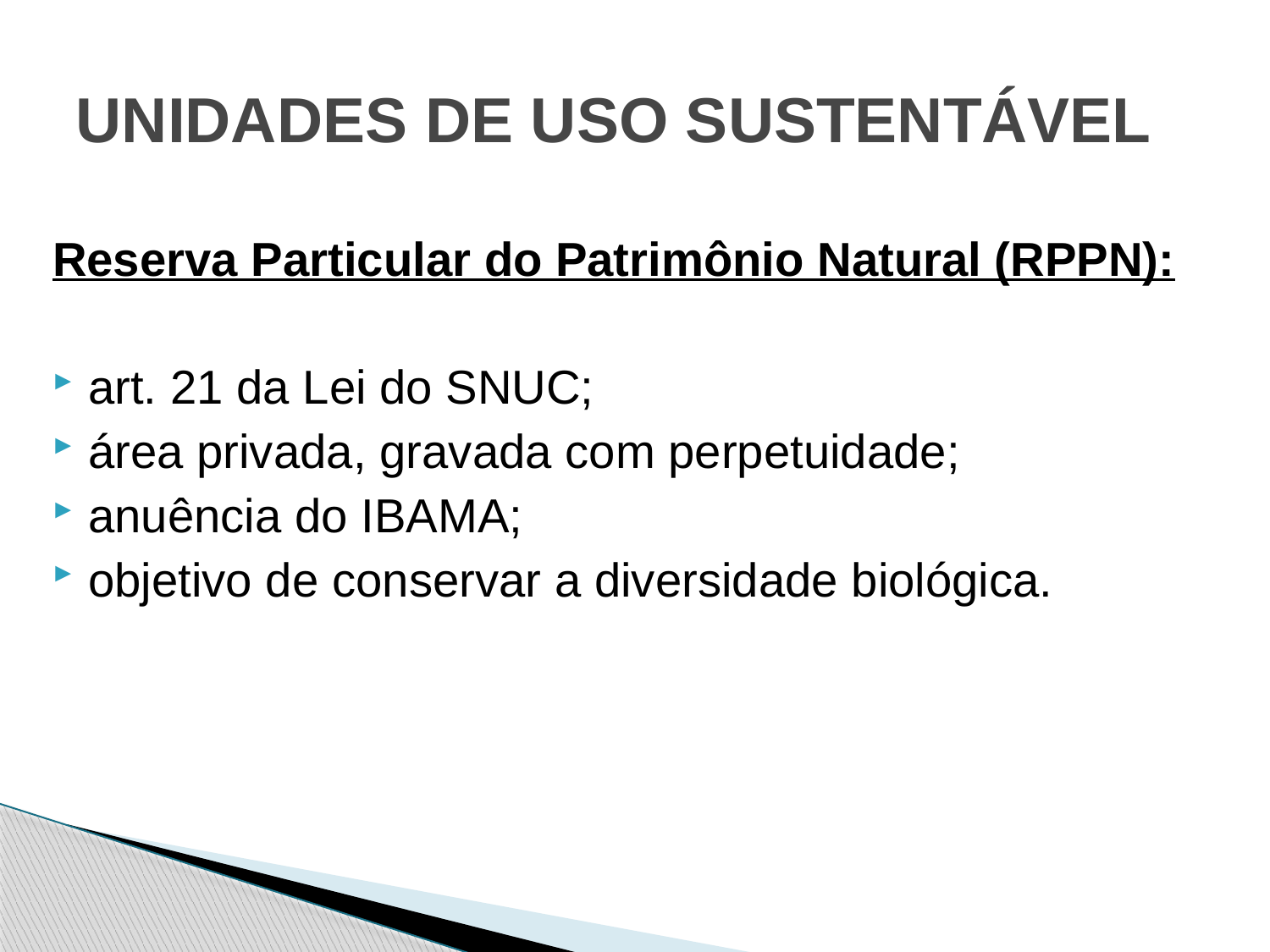

# UNIDADES DE USO SUSTENTÁVEL
Reserva Particular do Patrimônio Natural (RPPN):

art. 21 da Lei do SNUC;
área privada, gravada com perpetuidade;
anuência do IBAMA;
objetivo de conservar a diversidade biológica.